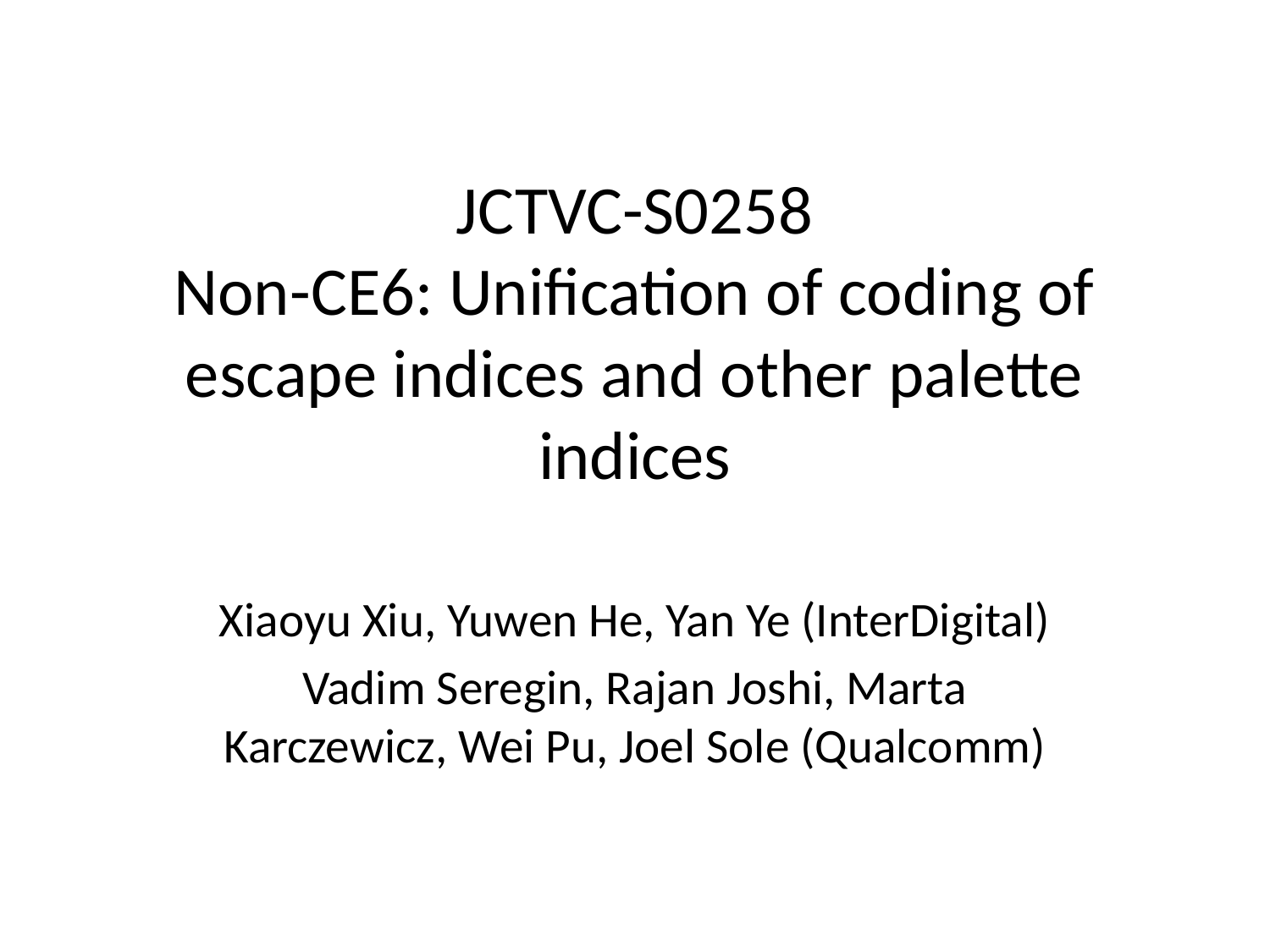

# JCTVC-S0258 Non-CE6: Unification of coding of escape indices and other palette indices
Xiaoyu Xiu, Yuwen He, Yan Ye (InterDigital)
Vadim Seregin, Rajan Joshi, Marta Karczewicz, Wei Pu, Joel Sole (Qualcomm)